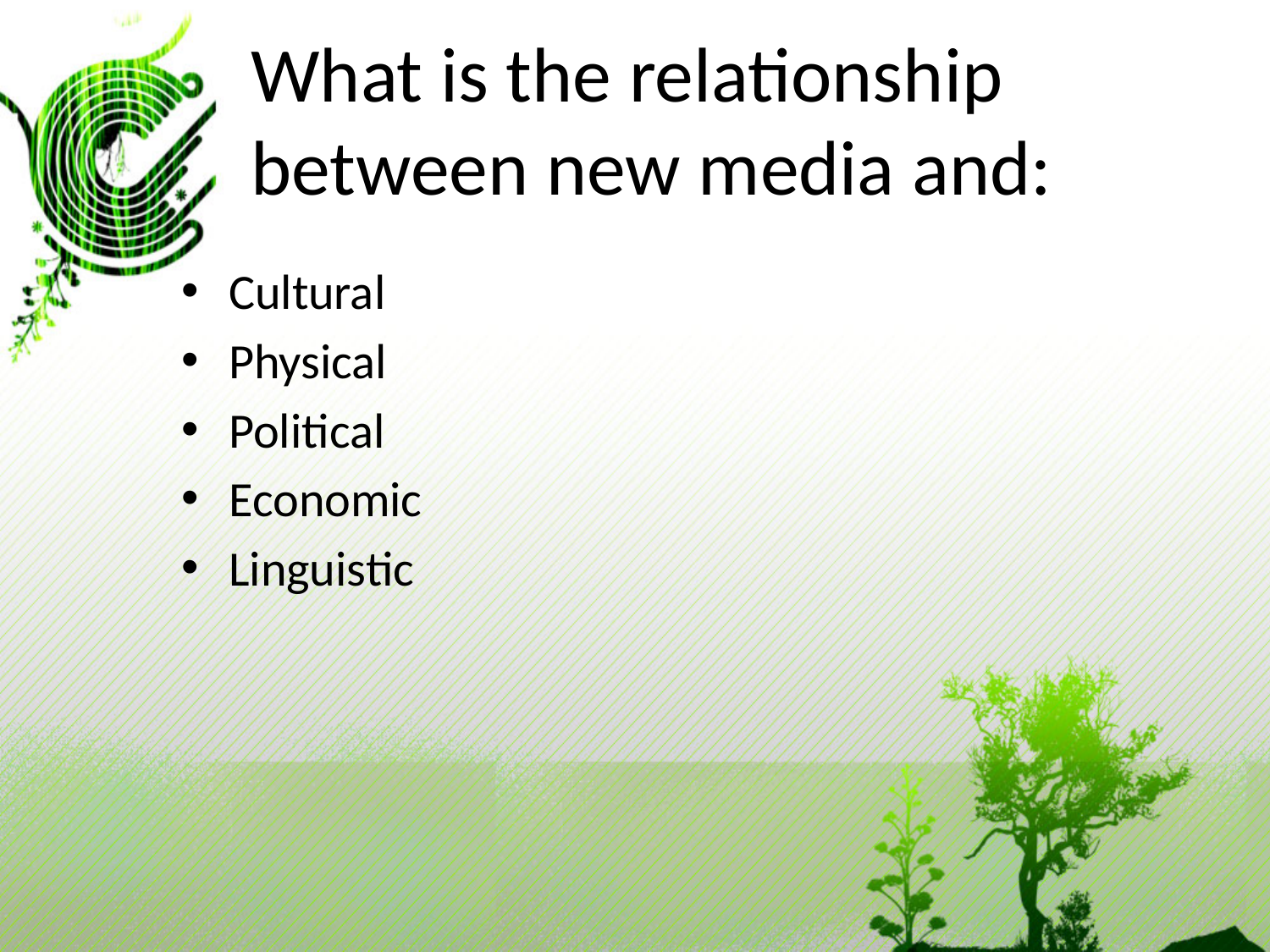

# What is the relationship between new media and:
Cultural
Physical
Political
Economic
Linguistic